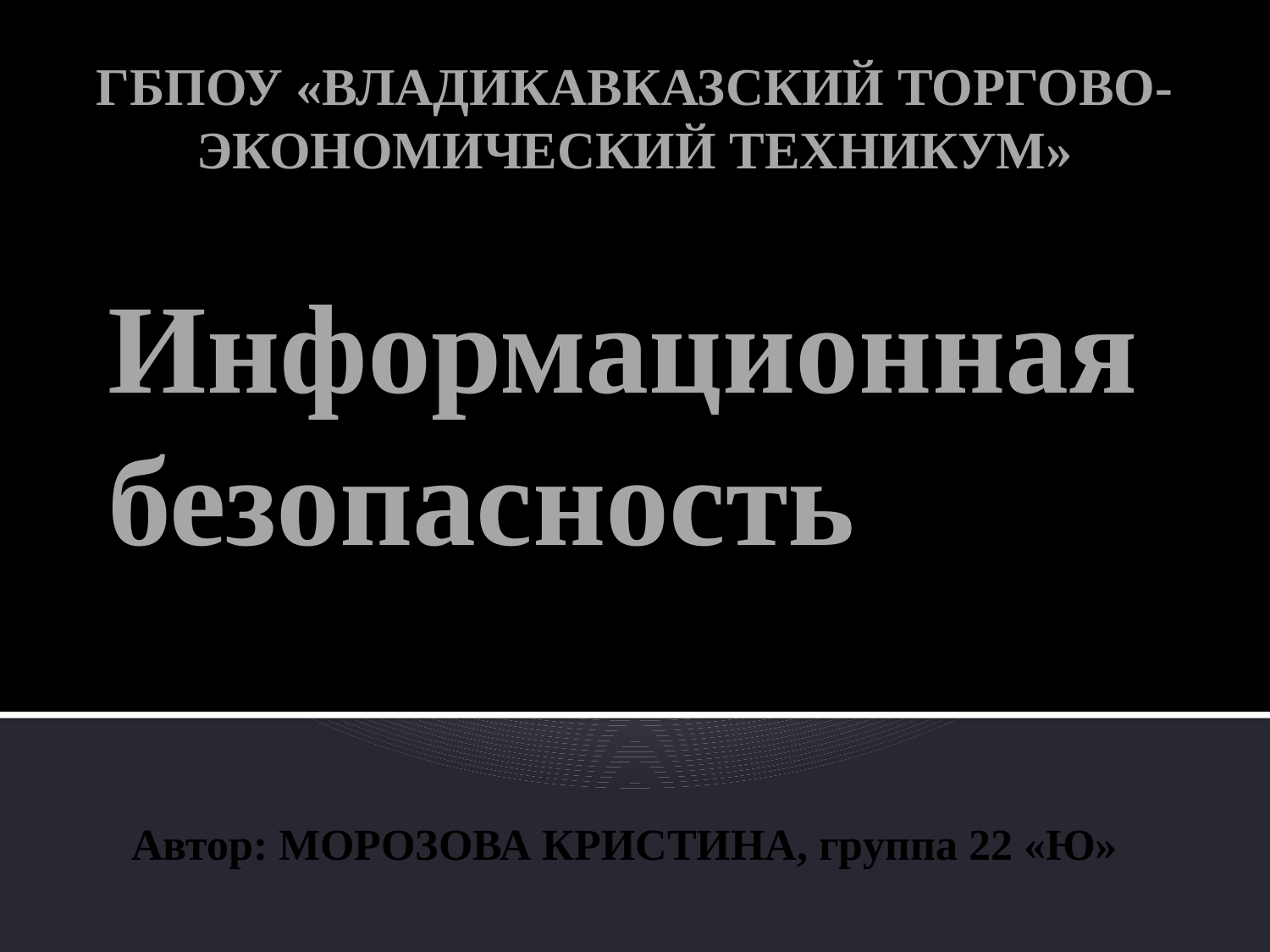

ГБПОУ «ВЛАДИКАВКАЗСКИЙ ТОРГОВО-ЭКОНОМИЧЕСКИЙ ТЕХНИКУМ»
# Информационная безопасность
Автор: МОРОЗОВА КРИСТИНА, группа 22 «Ю»